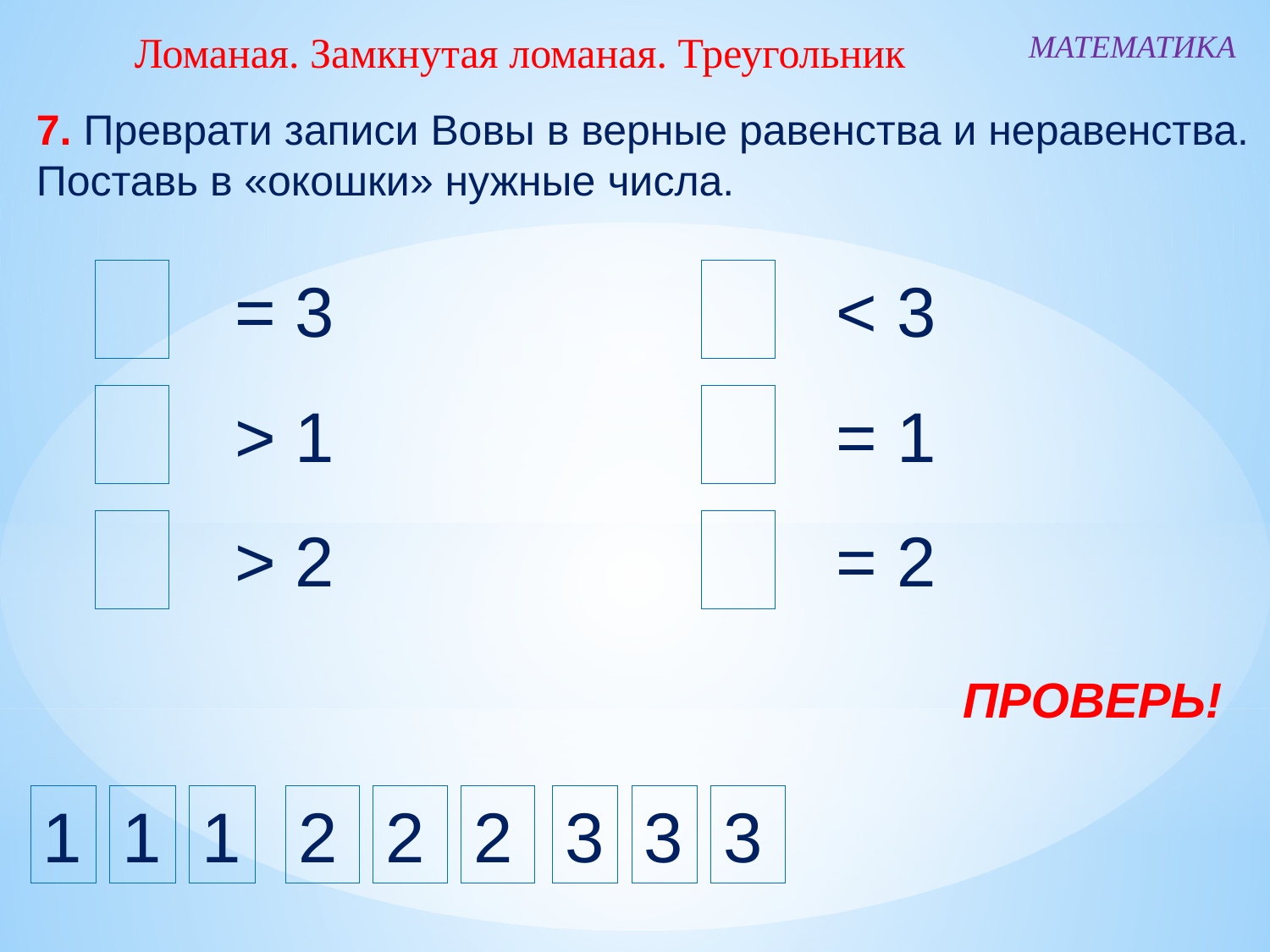

Ломаная. Замкнутая ломаная. Треугольник
МАТЕМАТИКА
7. Преврати записи Вовы в верные равенства и неравенства.
Поставь в «окошки» нужные числа.

= 3

< 3

> 1

= 1

> 2

= 2
ПРОВЕРЬ!
1
1
1
2
2
2
3
3
3